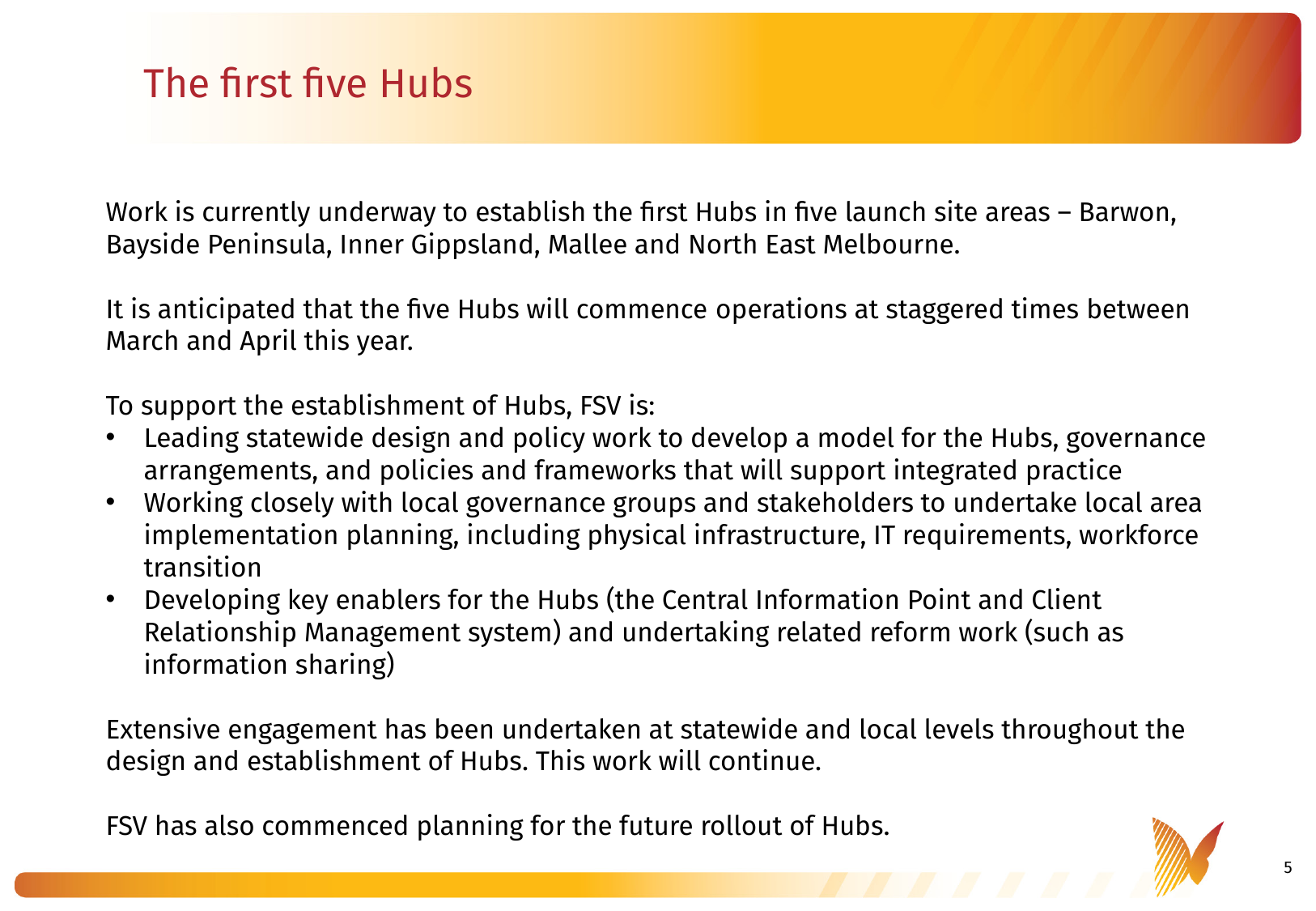

# The first five Hubs
Work is currently underway to establish the first Hubs in five launch site areas – Barwon, Bayside Peninsula, Inner Gippsland, Mallee and North East Melbourne.

It is anticipated that the five Hubs will commence operations at staggered times between March and April this year.

To support the establishment of Hubs, FSV is:
Leading statewide design and policy work to develop a model for the Hubs, governance arrangements, and policies and frameworks that will support integrated practice
Working closely with local governance groups and stakeholders to undertake local area implementation planning, including physical infrastructure, IT requirements, workforce transition
Developing key enablers for the Hubs (the Central Information Point and Client Relationship Management system) and undertaking related reform work (such as information sharing)

Extensive engagement has been undertaken at statewide and local levels throughout the design and establishment of Hubs. This work will continue.

FSV has also commenced planning for the future rollout of Hubs.
5